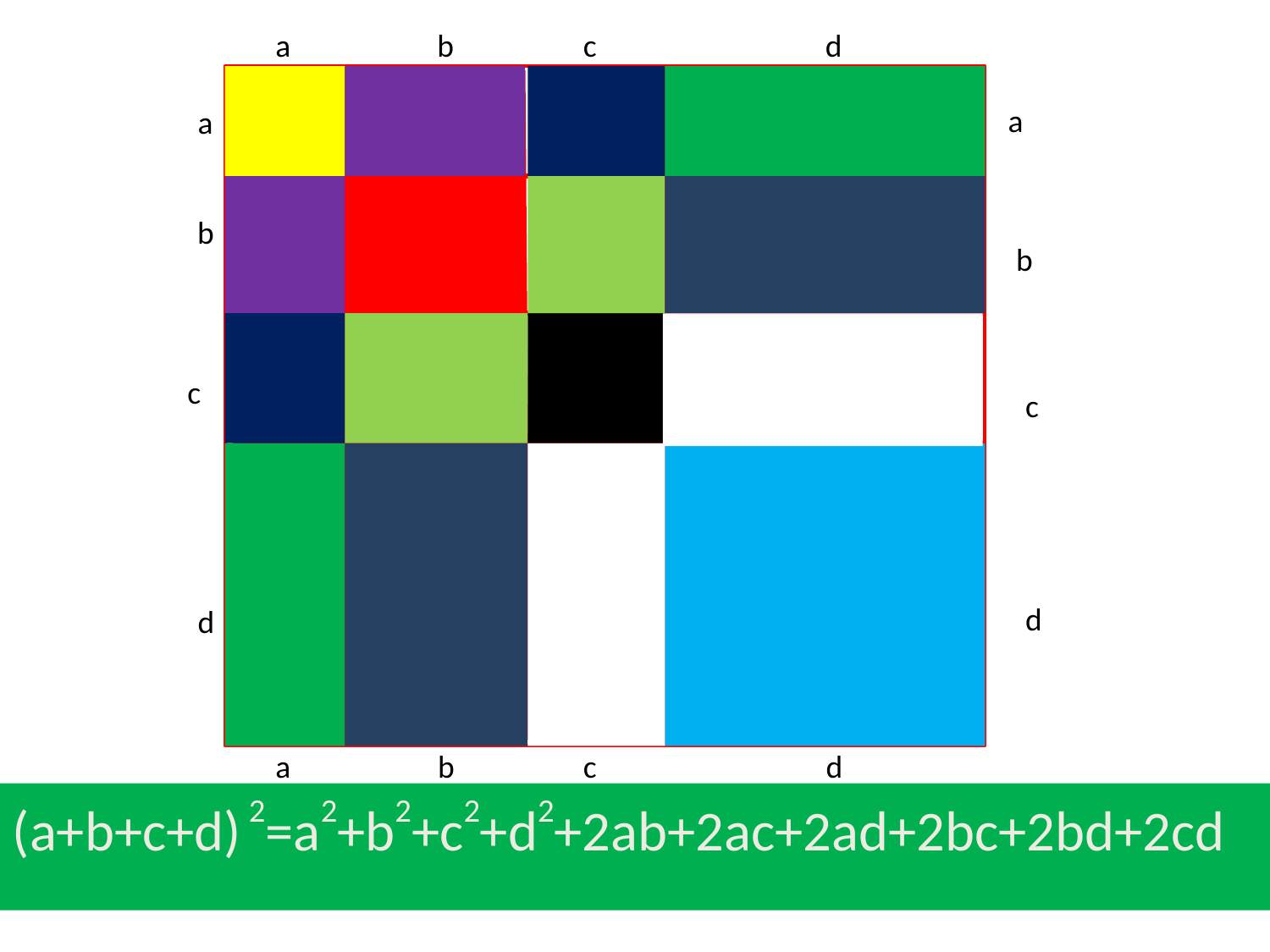

а
b
c
d

a
а

b
b

c
c

d
d
a
b
c
d
(a+b+c+d) 2=a2+b2+c2+d2+2ab+2ac+2ad+2bc+2bd+2cd